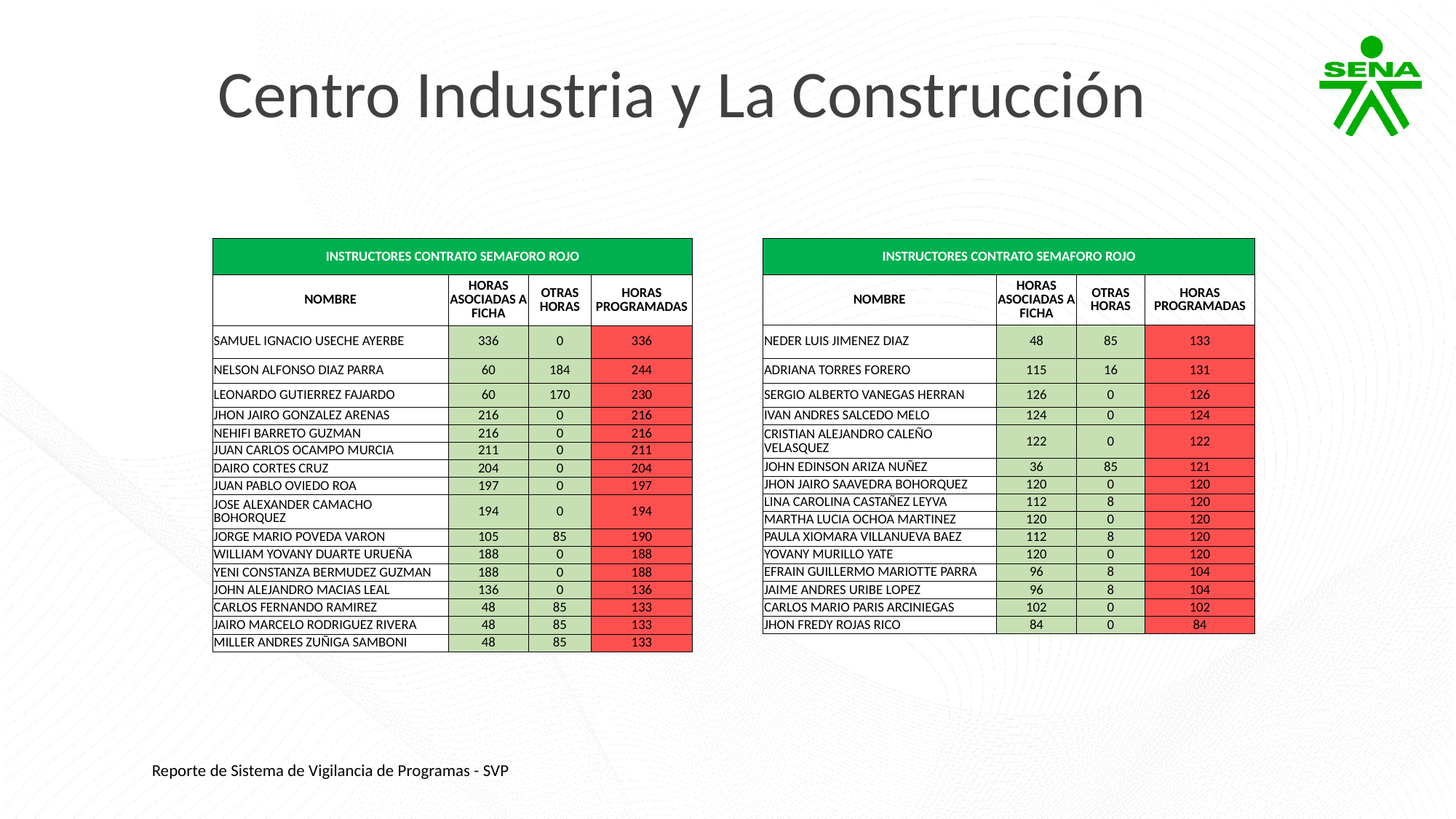

Centro Industria y La Construcción

| INSTRUCTORES CONTRATO SEMAFORO ROJO |  |  |  |
| --- | --- | --- | --- |
| NOMBRE | HORAS ASOCIADAS A FICHA | OTRAS HORAS | HORAS PROGRAMADAS |
| NEDER LUIS JIMENEZ DIAZ | 48 | 85 | 133 |
| ADRIANA TORRES FORERO | 115 | 16 | 131 |
| SERGIO ALBERTO VANEGAS HERRAN | 126 | 0 | 126 |
| IVAN ANDRES SALCEDO MELO | 124 | 0 | 124 |
| CRISTIAN ALEJANDRO CALEÑO VELASQUEZ | 122 | 0 | 122 |
| JOHN EDINSON ARIZA NUÑEZ | 36 | 85 | 121 |
| JHON JAIRO SAAVEDRA BOHORQUEZ | 120 | 0 | 120 |
| LINA CAROLINA CASTAÑEZ LEYVA | 112 | 8 | 120 |
| MARTHA LUCIA OCHOA MARTINEZ | 120 | 0 | 120 |
| PAULA XIOMARA VILLANUEVA BAEZ | 112 | 8 | 120 |
| YOVANY MURILLO YATE | 120 | 0 | 120 |
| EFRAIN GUILLERMO MARIOTTE PARRA | 96 | 8 | 104 |
| JAIME ANDRES URIBE LOPEZ | 96 | 8 | 104 |
| CARLOS MARIO PARIS ARCINIEGAS | 102 | 0 | 102 |
| JHON FREDY ROJAS RICO | 84 | 0 | 84 |
| INSTRUCTORES CONTRATO SEMAFORO ROJO |  |  |  |
| --- | --- | --- | --- |
| NOMBRE | HORAS ASOCIADAS A FICHA | OTRAS HORAS | HORAS PROGRAMADAS |
| SAMUEL IGNACIO USECHE AYERBE | 336 | 0 | 336 |
| NELSON ALFONSO DIAZ PARRA | 60 | 184 | 244 |
| LEONARDO GUTIERREZ FAJARDO | 60 | 170 | 230 |
| JHON JAIRO GONZALEZ ARENAS | 216 | 0 | 216 |
| NEHIFI BARRETO GUZMAN | 216 | 0 | 216 |
| JUAN CARLOS OCAMPO MURCIA | 211 | 0 | 211 |
| DAIRO CORTES CRUZ | 204 | 0 | 204 |
| JUAN PABLO OVIEDO ROA | 197 | 0 | 197 |
| JOSE ALEXANDER CAMACHO BOHORQUEZ | 194 | 0 | 194 |
| JORGE MARIO POVEDA VARON | 105 | 85 | 190 |
| WILLIAM YOVANY DUARTE URUEÑA | 188 | 0 | 188 |
| YENI CONSTANZA BERMUDEZ GUZMAN | 188 | 0 | 188 |
| JOHN ALEJANDRO MACIAS LEAL | 136 | 0 | 136 |
| CARLOS FERNANDO RAMIREZ | 48 | 85 | 133 |
| JAIRO MARCELO RODRIGUEZ RIVERA | 48 | 85 | 133 |
| MILLER ANDRES ZUÑIGA SAMBONI | 48 | 85 | 133 |
Reporte de Sistema de Vigilancia de Programas - SVP